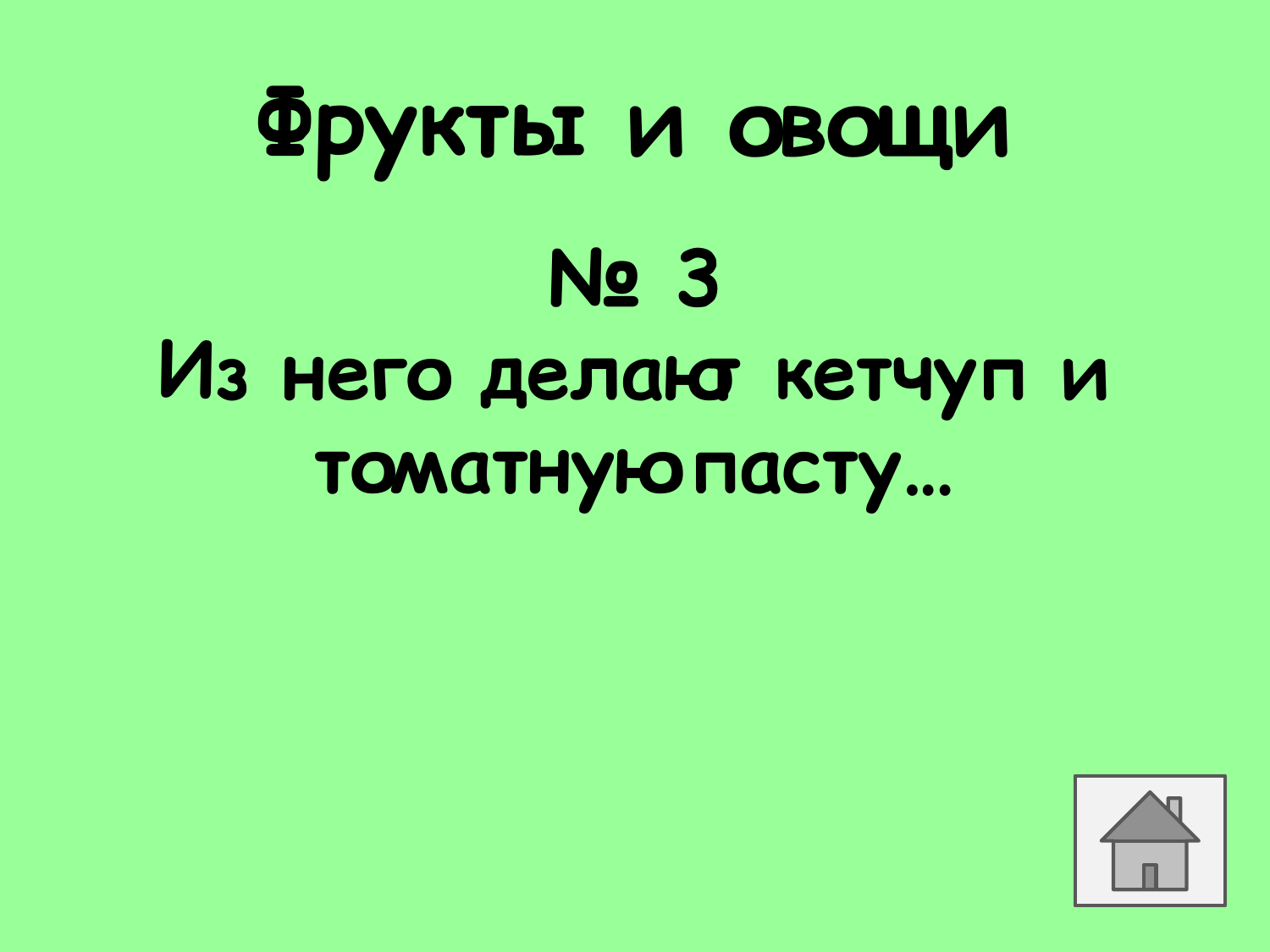

# Фрукты и овощи
№ 3
Из него делают кетчуп и томатную пасту…